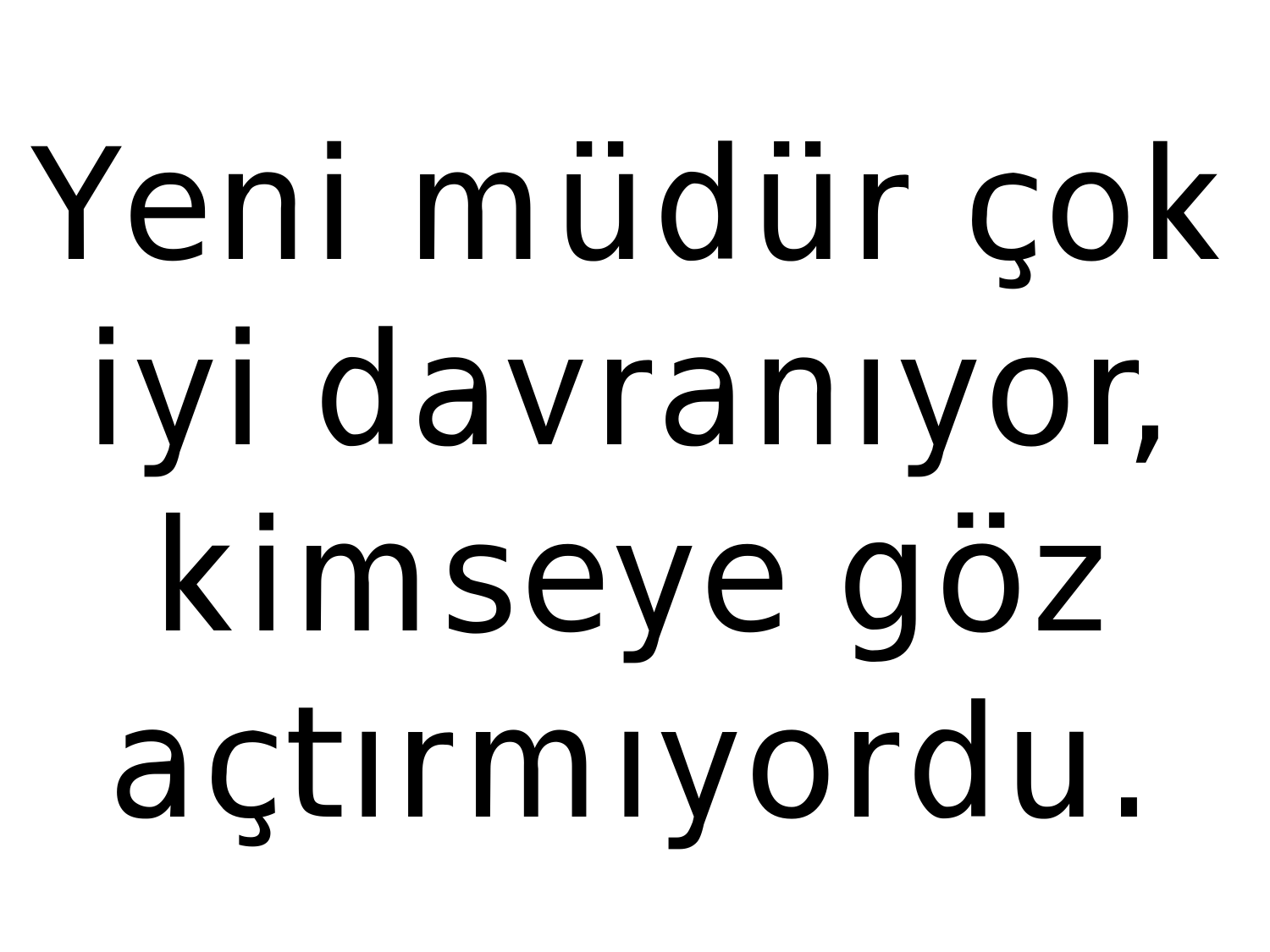

# Yeni müdür çok iyi davranıyor, kimseye göz açtırmıyordu.